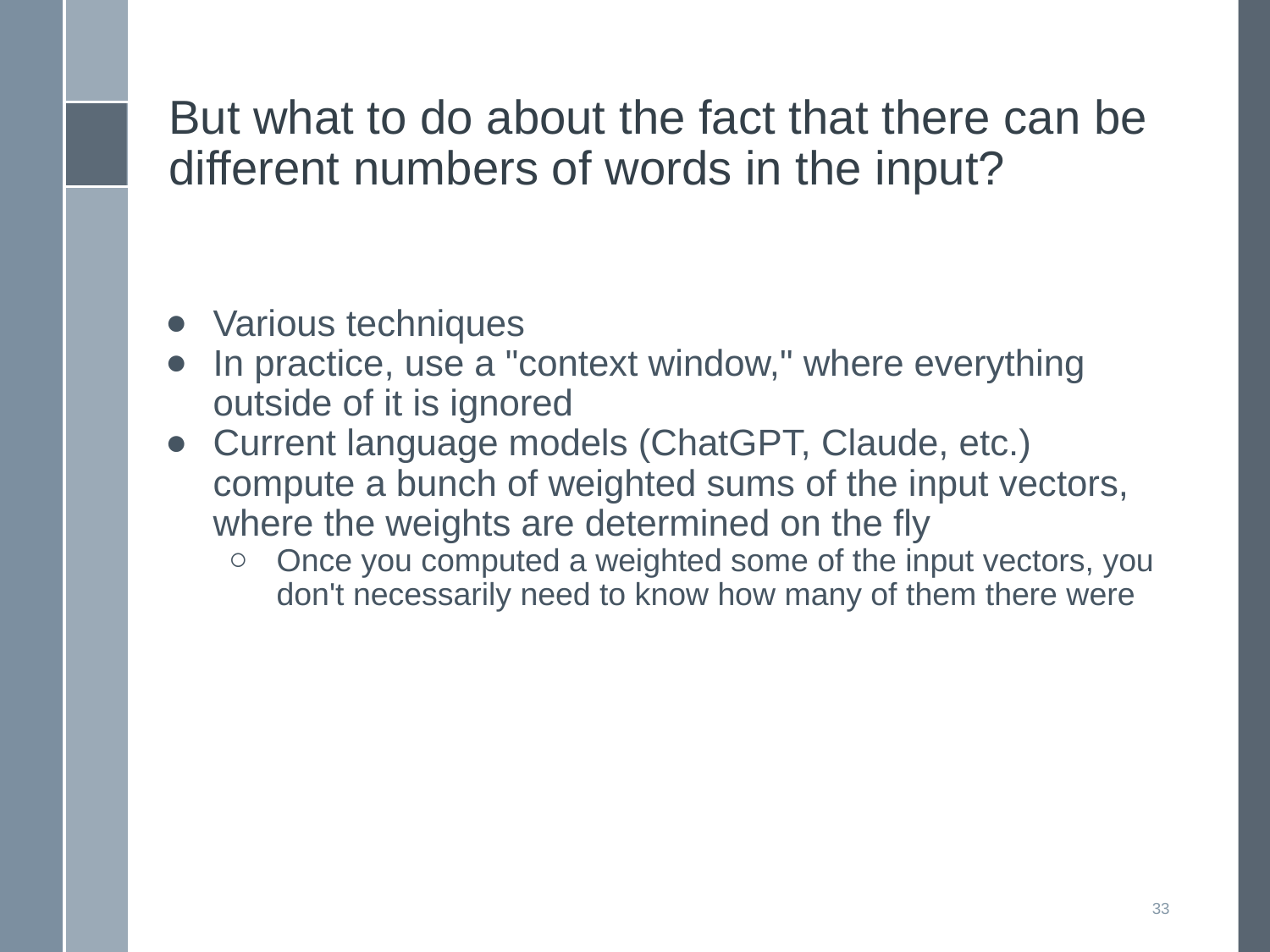

# But what to do about the fact that there can be different numbers of words in the input?
Various techniques
In practice, use a "context window," where everything outside of it is ignored
Current language models (ChatGPT, Claude, etc.) compute a bunch of weighted sums of the input vectors, where the weights are determined on the fly
Once you computed a weighted some of the input vectors, you don't necessarily need to know how many of them there were
33